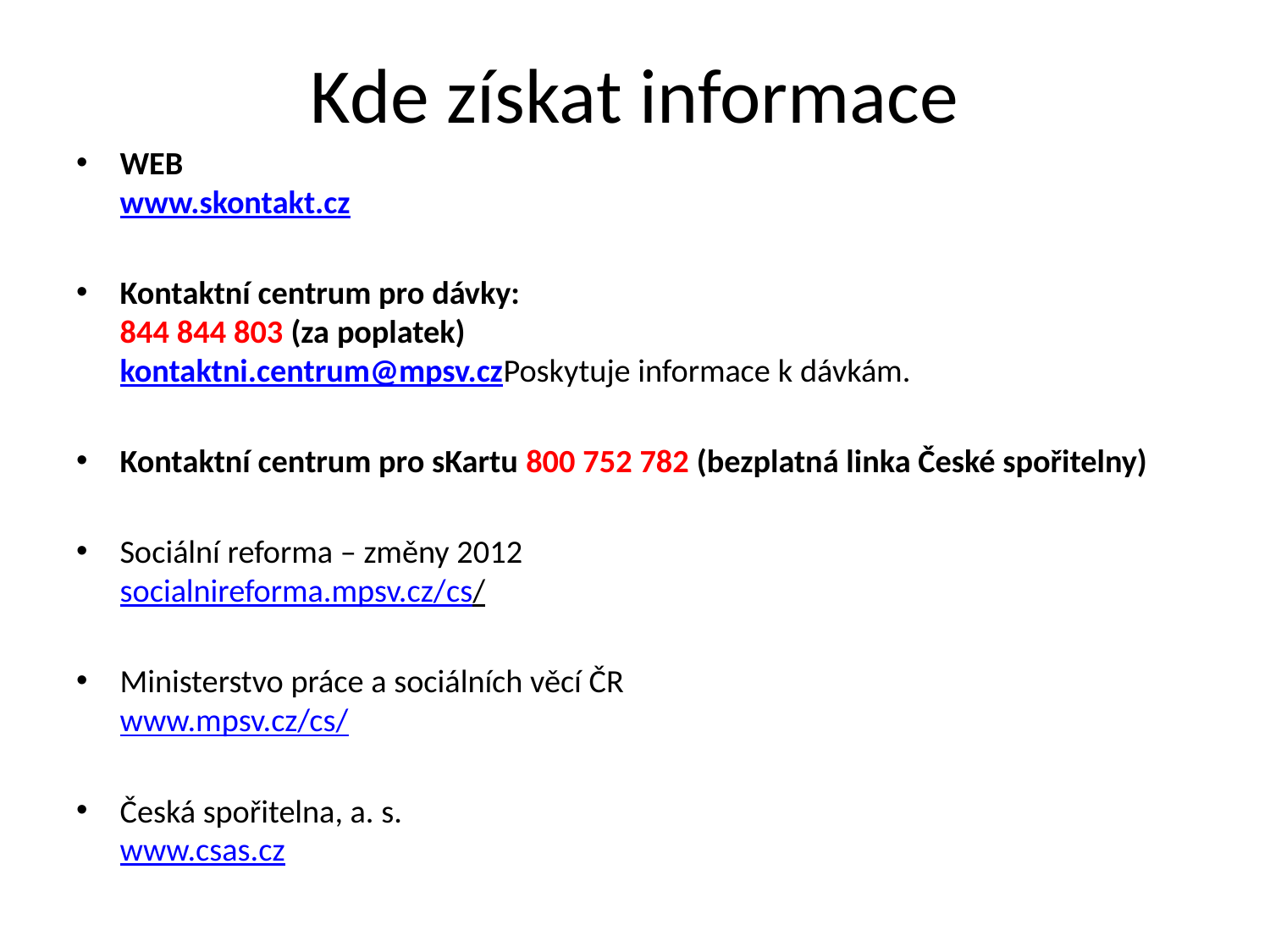

# Kde získat informace
WEB
www.skontakt.cz

Kontaktní centrum pro dávky:
844 844 803 (za poplatek)
kontaktni.centrum@mpsv.cz
Poskytuje informace k dávkám.

Kontaktní centrum pro sKartu 800 752 782 (bezplatná linka České spořitelny)

Sociální reforma – změny 2012
socialnireforma.mpsv.cz/cs/

Ministerstvo práce a sociálních věcí ČR
www.mpsv.cz/cs/

Česká spořitelna, a. s.
www.csas.cz